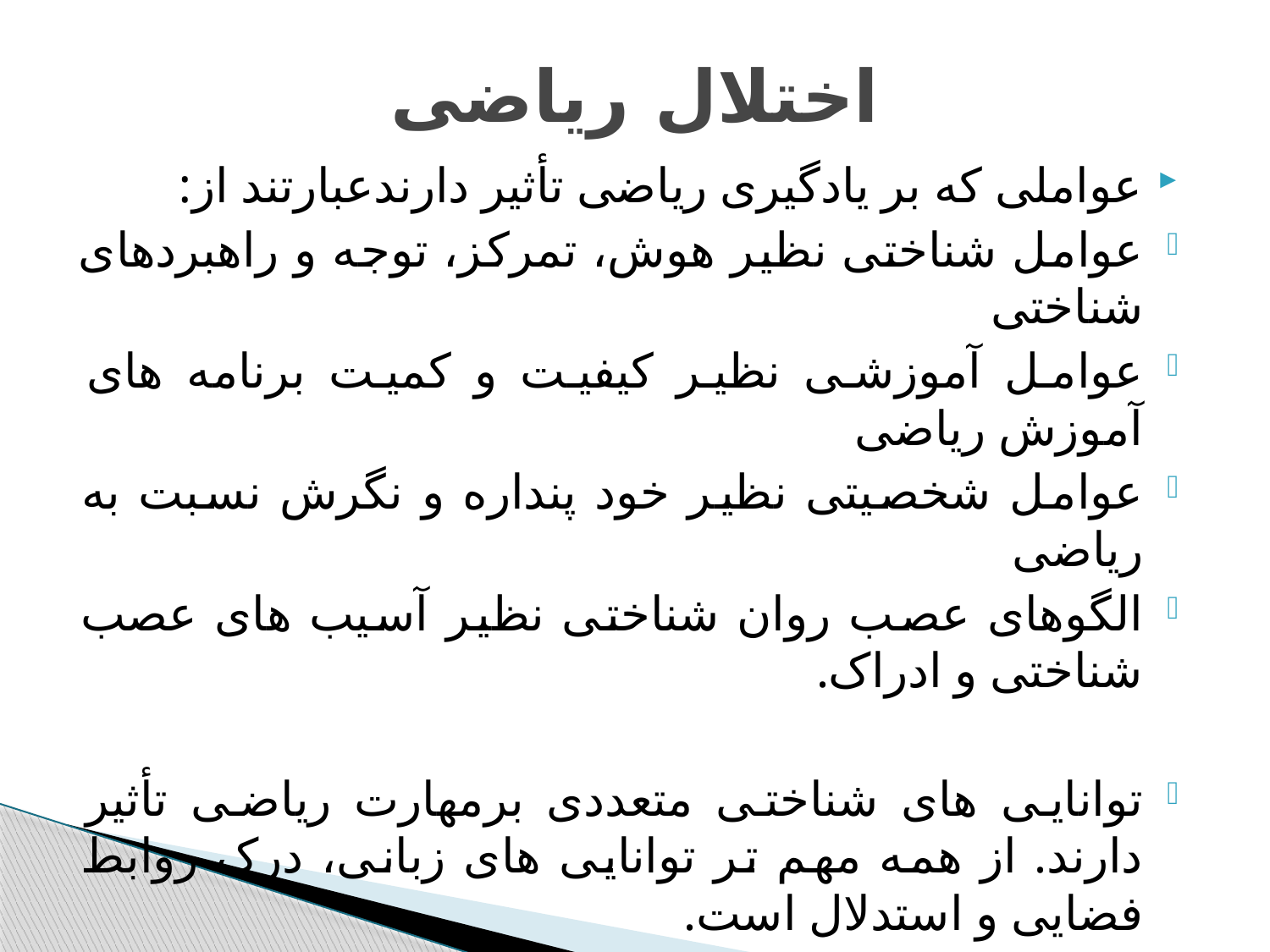

# اختلال ریاضی
عواملی که بر یادگیری ریاضی تأثیر دارندعبارتند از:
عوامل شناختی نظیر هوش، تمرکز، توجه و راهبردهای شناختی
عوامل آموزشی نظیر کیفیت و کمیت برنامه های آموزش ریاضی
عوامل شخصیتی نظیر خود پنداره و نگرش نسبت به ریاضی
الگوهای عصب روان شناختی نظیر آسیب های عصب شناختی و ادراک.

توانایی های شناختی متعددی برمهارت ریاضی تأثیر دارند. از همه مهم تر توانایی های زبانی، درک روابط فضایی و استدلال است.